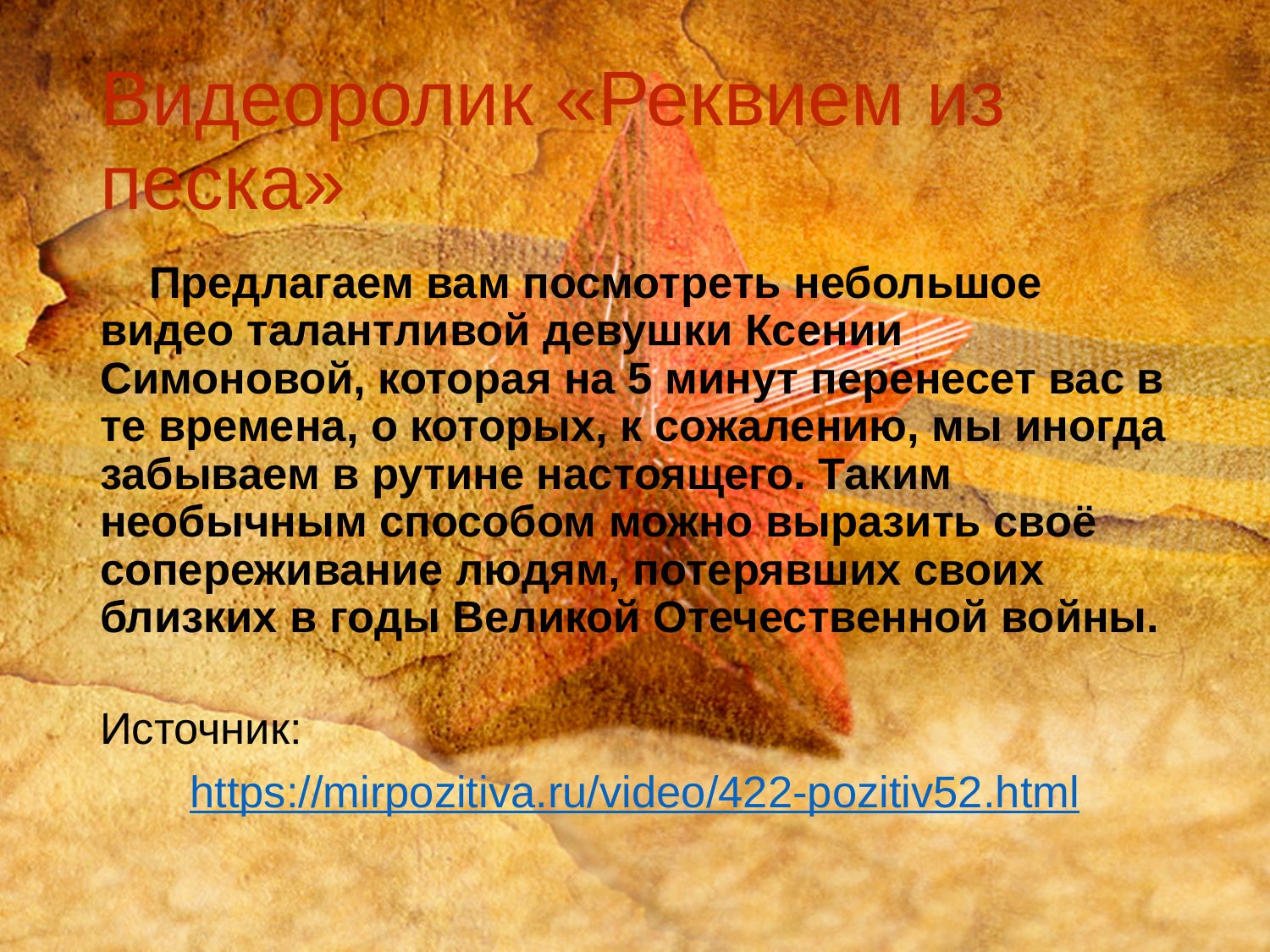

# Видеоролик «Реквием из песка»
    Предлагаем вам посмотреть небольшое видео талантливой девушки Ксении Симоновой, которая на 5 минут перенесет вас в те времена, о которых, к сожалению, мы иногда забываем в рутине настоящего. Таким необычным способом можно выразить своё сопереживание людям, потерявших своих близких в годы Великой Отечественной войны.
Источник:
https://mirpozitiva.ru/video/422-pozitiv52.html